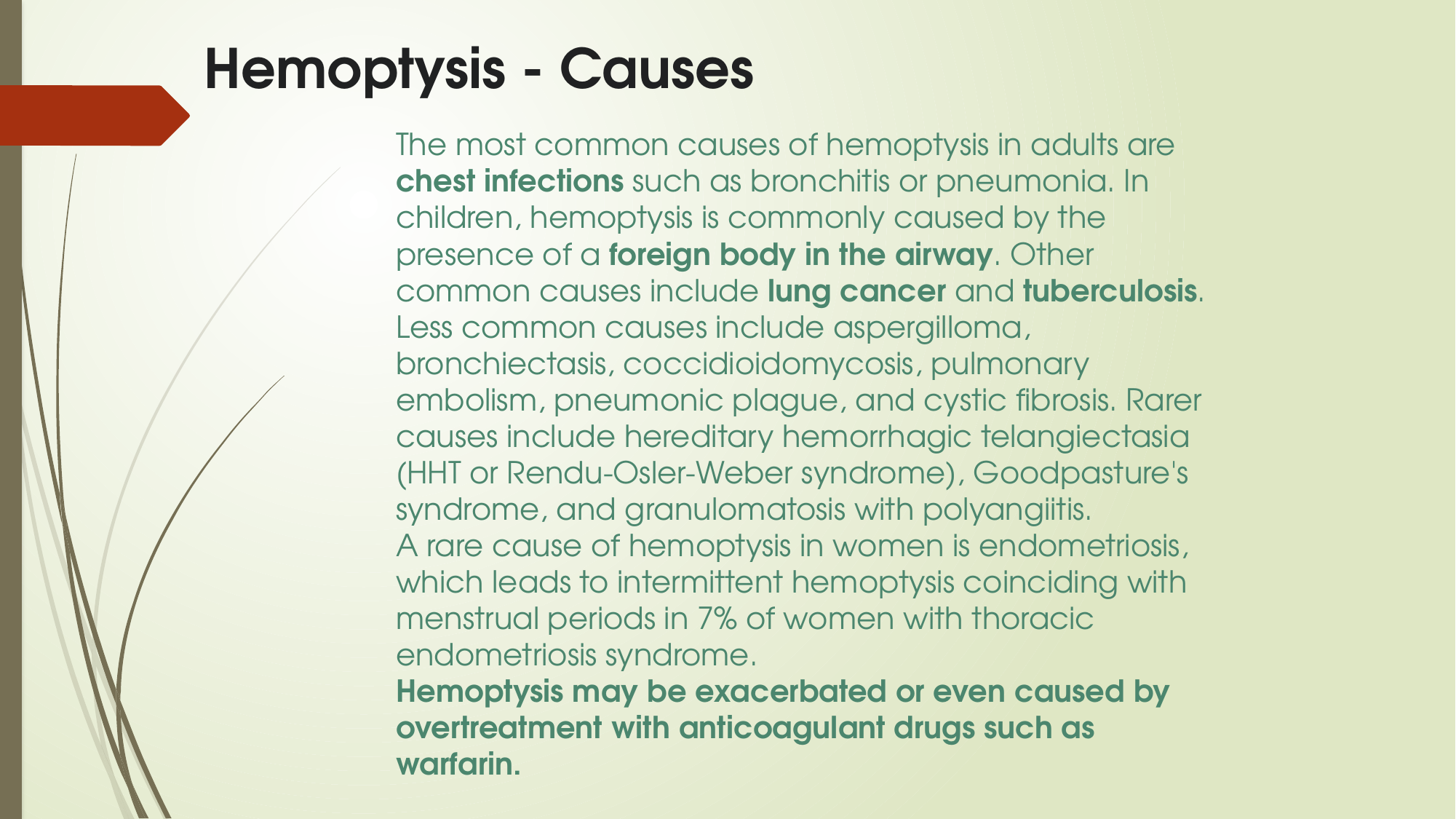

Hemoptysis - Causes
The most common causes of hemoptysis in adults are chest infections such as bronchitis or pneumonia. In children, hemoptysis is commonly caused by the presence of a foreign body in the airway. Other common causes include lung cancer and tuberculosis.
Less common causes include aspergilloma, bronchiectasis, coccidioidomycosis, pulmonary embolism, pneumonic plague, and cystic fibrosis. Rarer causes include hereditary hemorrhagic telangiectasia (HHT or Rendu-Osler-Weber syndrome), Goodpasture's syndrome, and granulomatosis with polyangiitis.
A rare cause of hemoptysis in women is endometriosis, which leads to intermittent hemoptysis coinciding with menstrual periods in 7% of women with thoracic endometriosis syndrome.
Hemoptysis may be exacerbated or even caused by overtreatment with anticoagulant drugs such as warfarin.